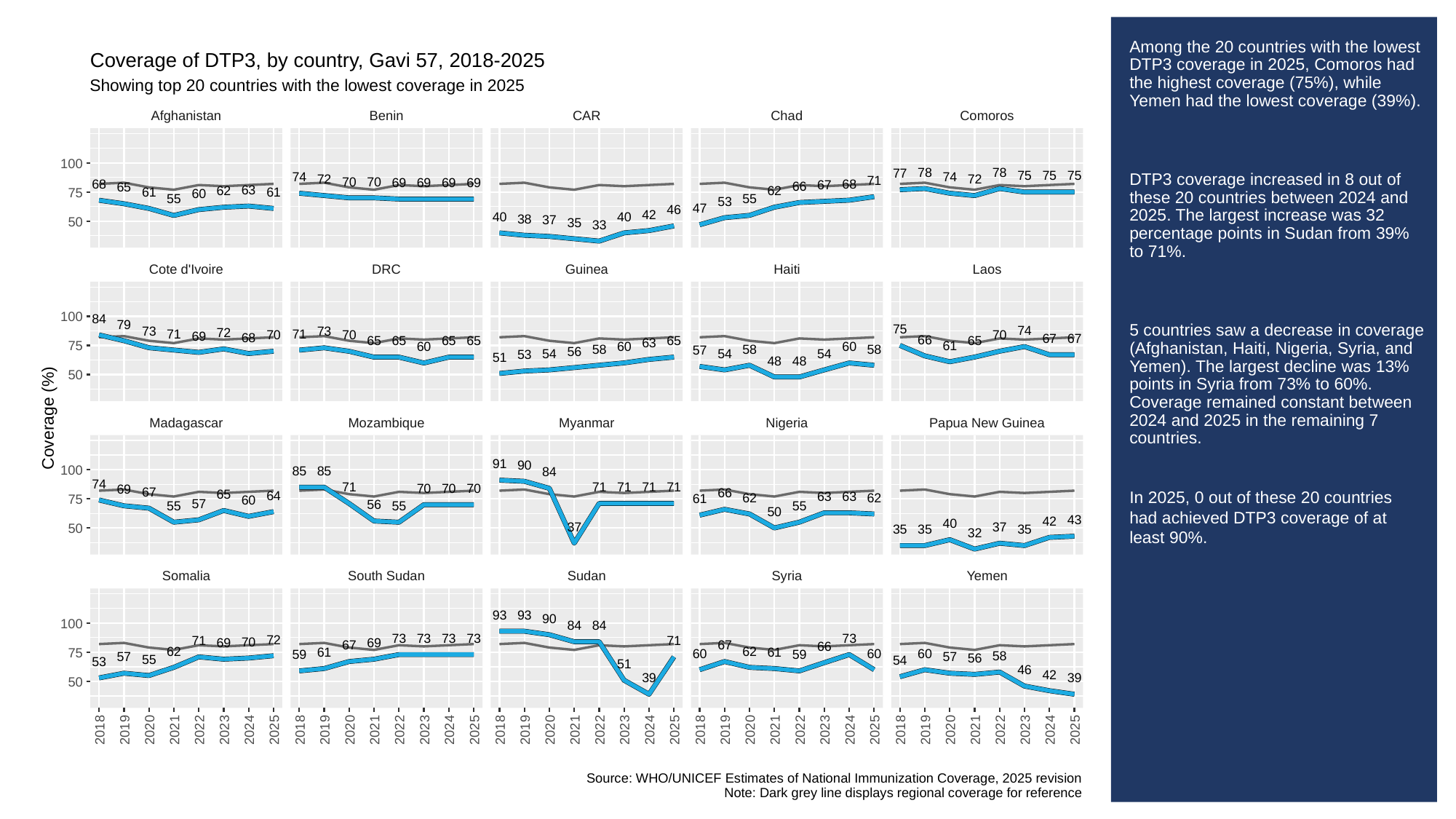

# Among the 20 countries with the lowest DTP3 coverage in 2025, Comoros had the highest coverage (75%), while Yemen had the lowest coverage (39%).

DTP3 coverage increased in 8 out of these 20 countries between 2024 and 2025. The largest increase was 32 percentage points in Sudan from 39% to 71%.

5 countries saw a decrease in coverage (Afghanistan, Haiti, Nigeria, Syria, and Yemen). The largest decline was 13% points in Syria from 73% to 60%. Coverage remained constant between 2024 and 2025 in the remaining 7 countries.

In 2025, 0 out of these 20 countries had achieved DTP3 coverage of at least 90%.

Coverage of DTP3, by country, Gavi 57, 2018-2025
Showing top 20 countries with the lowest coverage in 2025
Afghanistan
Benin
CAR
Chad
Comoros

100

78
78
77
75
75
75
74
74
72
72
71
70
70

69
69
69
69
68
68
67
66
65

63
62
62
61
61
75
60

55
55
53

47
46

42
40
40
38
37
50
35
33

Cote d'Ivoire
DRC
Guinea
Haiti
Laos

100
84

79
75
74
73
73
72
71
71
70
70
70

69
68
67
67
66

65
65
65
65
65
65

63
61
75
60
60
60
58
58
58
57

56

54
54
54
53
51
48
48

50

Coverage (%)
Madagascar
Mozambique
Myanmar
Nigeria
Papua New Guinea

91
90
100
85
85
84

74

71
71
71
71
71
70
70
70

69
67

66
65

64
63
63
62
62
61
75
60
57

56

55
55
55
50

43
42
40
37
37
50
35
35
35
32

Somalia
South Sudan
Sudan
Syria
Yemen

93
93
90
100
84
84

73
73
73
73
73
72
71
71
70

69
69
67
67
66

62
62
61
61
75
60
60
60
59
59
58
57
57

56
55

54

53
51
46

42

39
39
50

2018
2019
2020
2021
2022
2023
2024
2025
2018
2019
2020
2021
2022
2023
2024
2025
2018
2019
2020
2021
2022
2023
2024
2025
2018
2019
2020
2021
2022
2023
2024
2025
2018
2019
2020
2021
2022
2023
2024
2025
Source: WHO/UNICEF Estimates of National Immunization Coverage, 2025 revision
Note: Dark grey line displays regional coverage for reference